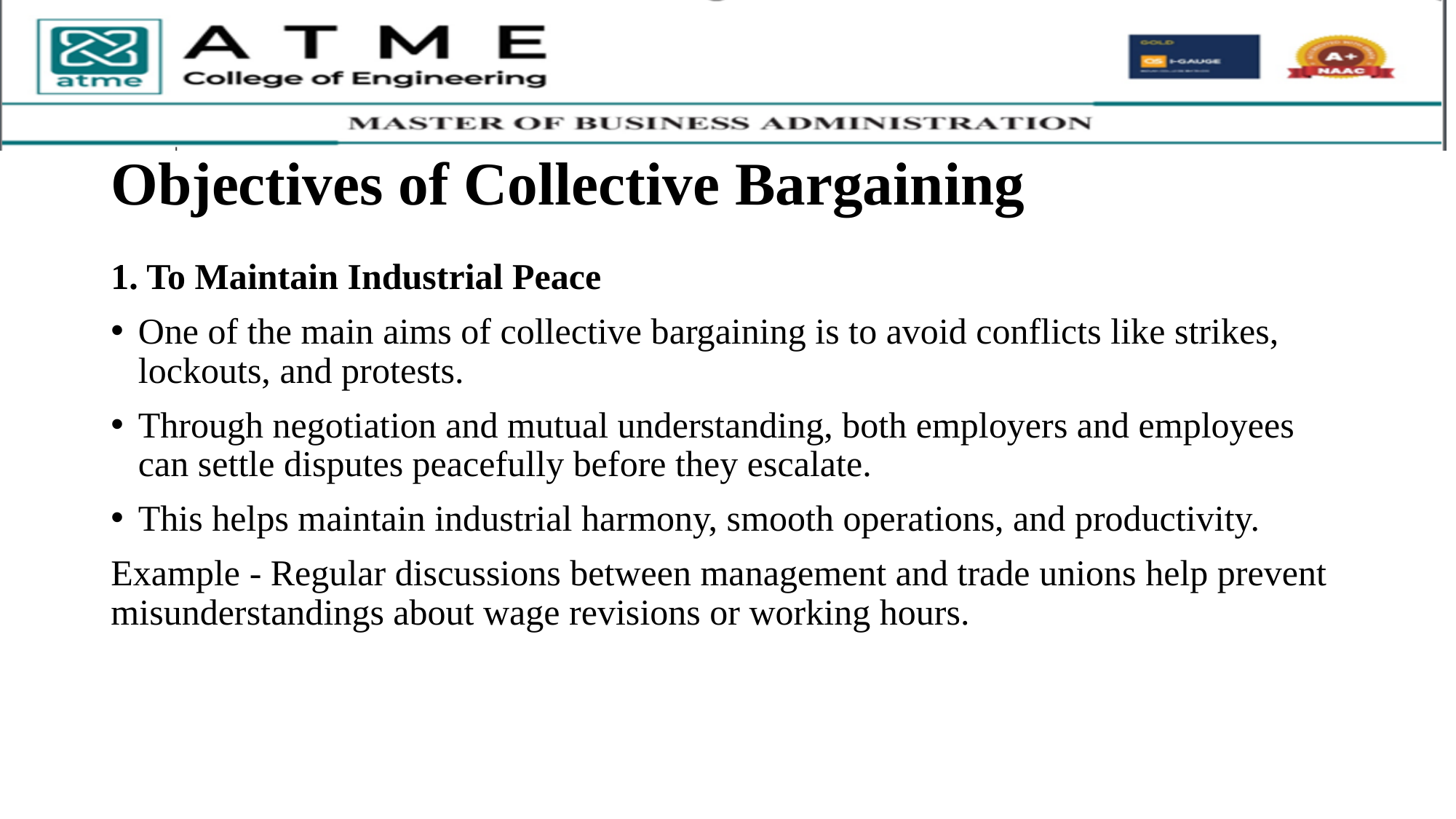

# Objectives of Collective Bargaining
1. To Maintain Industrial Peace
One of the main aims of collective bargaining is to avoid conflicts like strikes, lockouts, and protests.
Through negotiation and mutual understanding, both employers and employees can settle disputes peacefully before they escalate.
This helps maintain industrial harmony, smooth operations, and productivity.
Example - Regular discussions between management and trade unions help prevent misunderstandings about wage revisions or working hours.